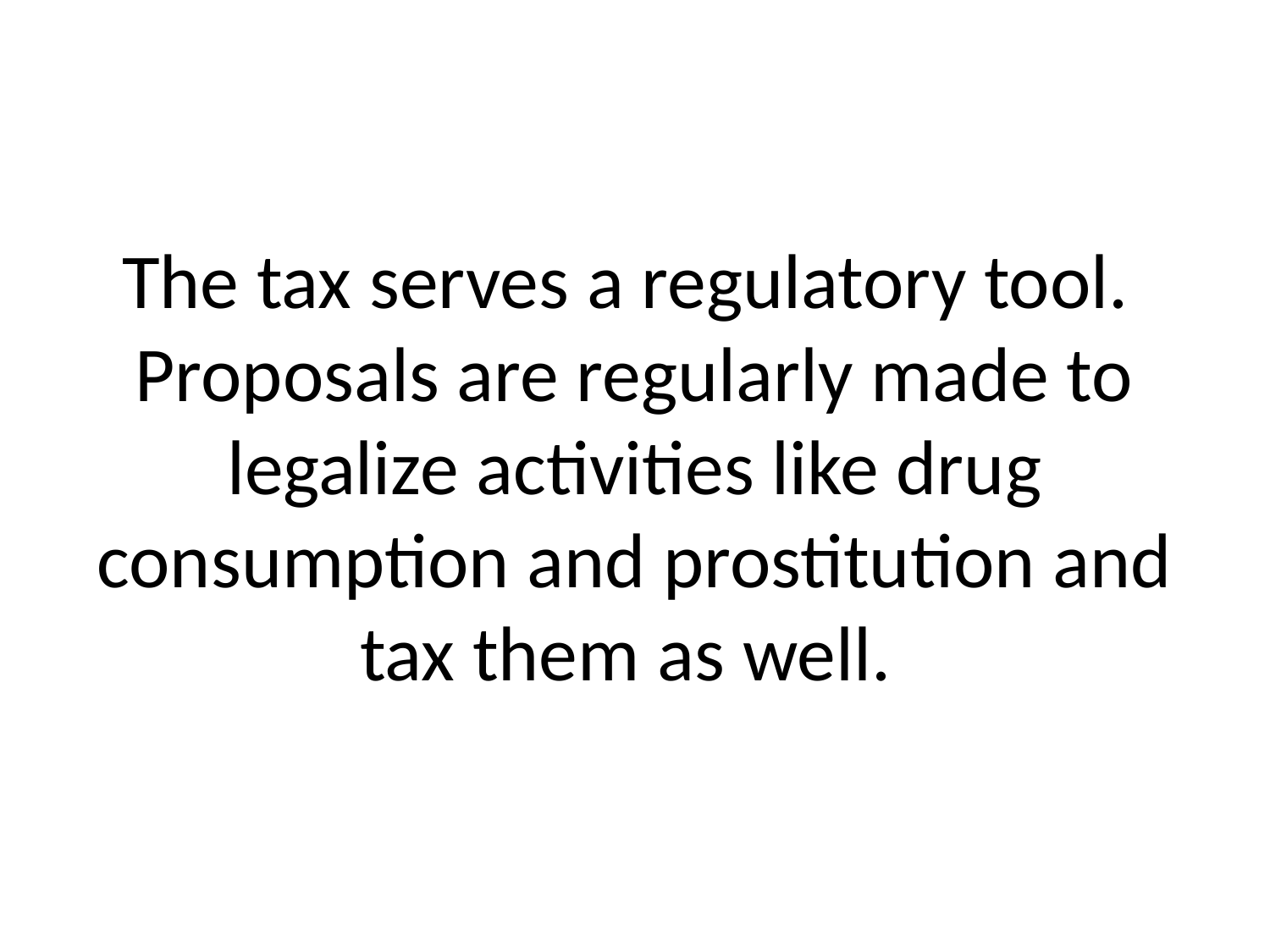

# The tax serves a regulatory tool.  Proposals are regularly made to legalize activities like drug consumption and prostitution and tax them as well.